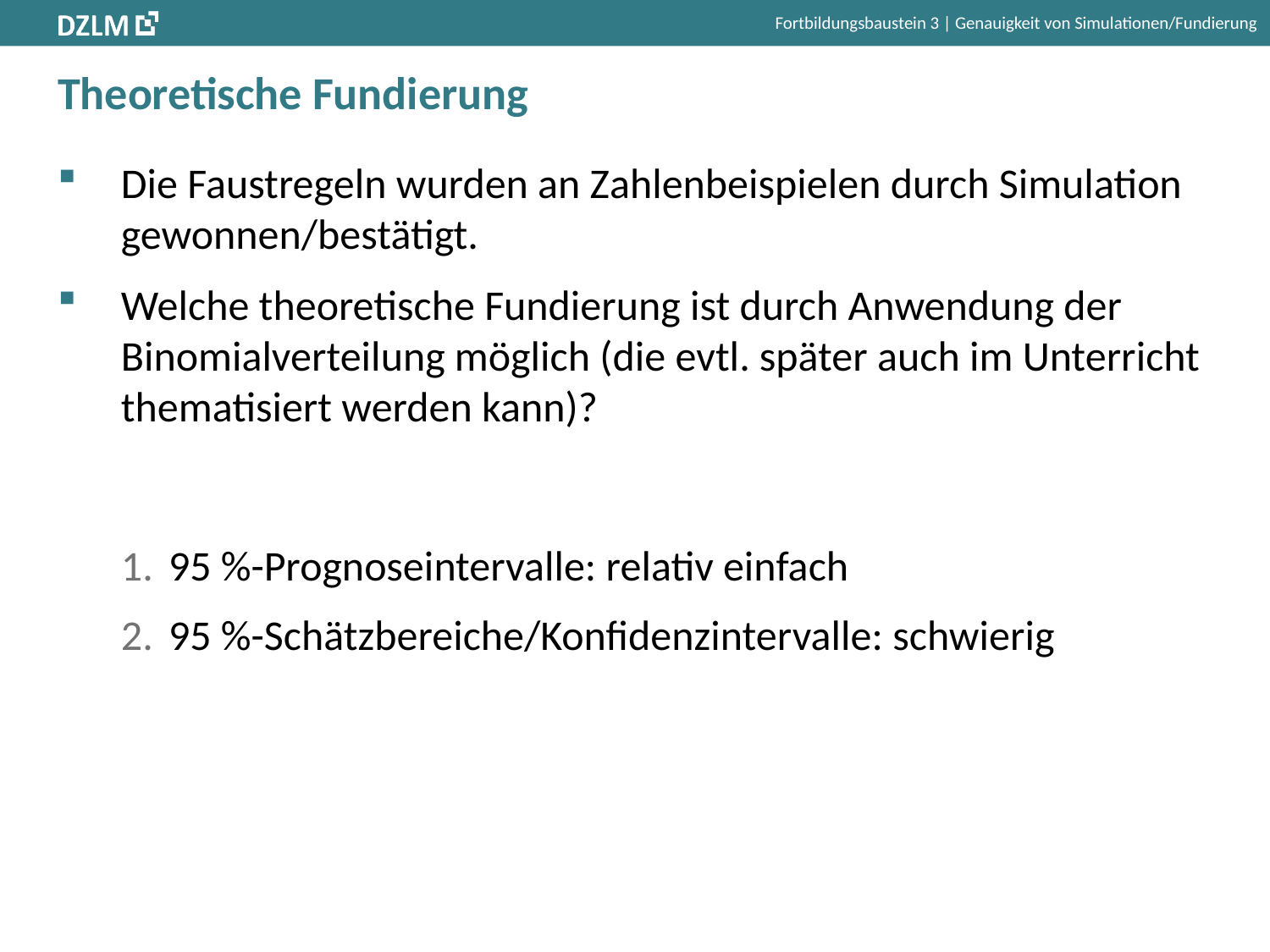

# Theoretische Fundierung
Die Faustregeln wurden an Zahlenbeispielen durch Simulation gewonnen/bestätigt.
Welche theoretische Fundierung ist durch Anwendung der Binomialverteilung möglich (die evtl. später auch im Unterricht thematisiert werden kann)?

95 %-Prognoseintervalle: relativ einfach
95 %-Schätzbereiche/Konfidenzintervalle: schwierig